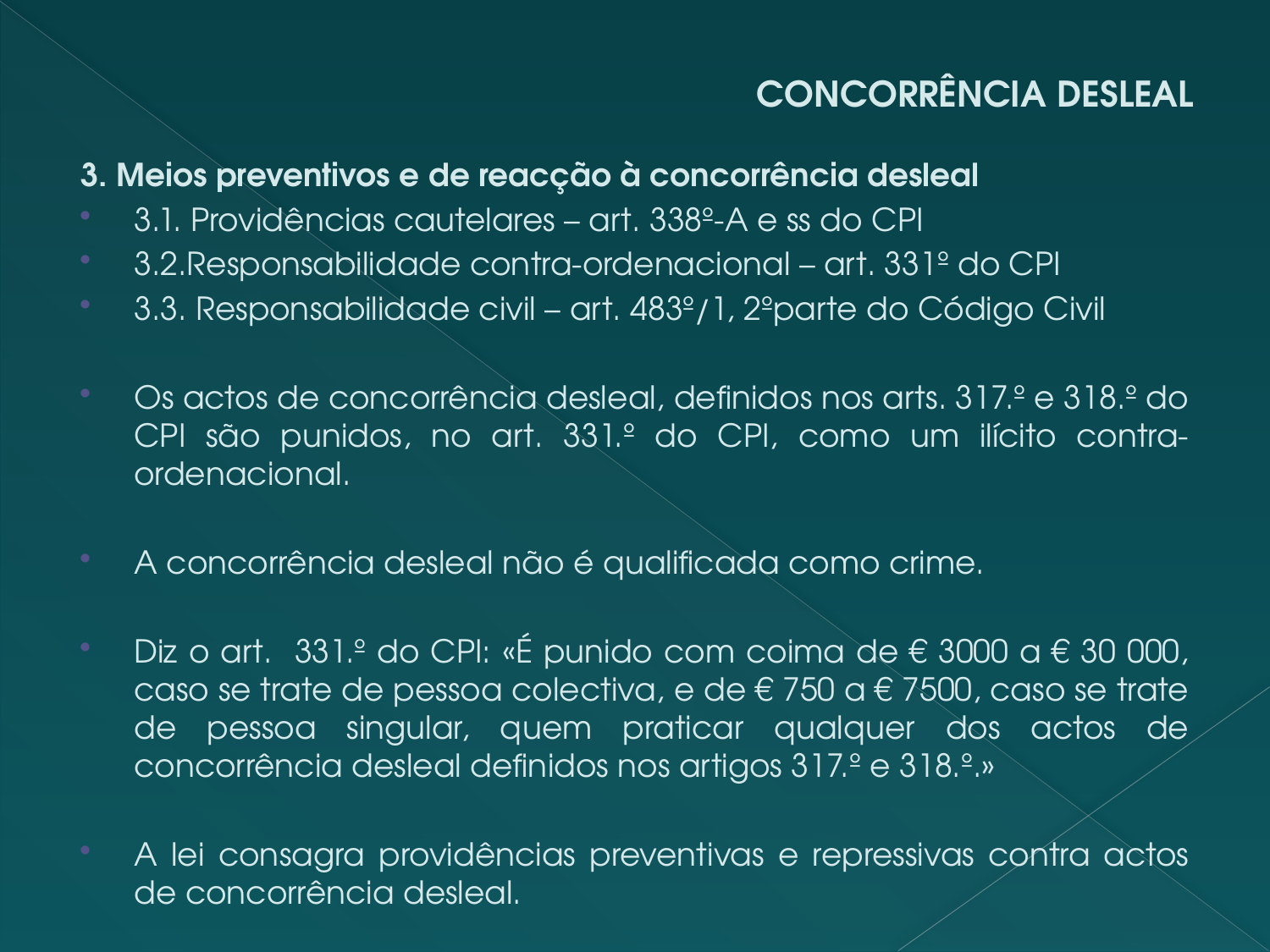

# CONCORRÊNCIA DESLEAL
3. Meios preventivos e de reacção à concorrência desleal
3.1. Providências cautelares – art. 338º-A e ss do CPI
3.2.Responsabilidade contra-ordenacional – art. 331º do CPI
3.3. Responsabilidade civil – art. 483º/1, 2ºparte do Código Civil

Os actos de concorrência desleal, definidos nos arts. 317.º e 318.º do CPI são punidos, no art. 331.º do CPI, como um ilícito contra-ordenacional.

A concorrência desleal não é qualificada como crime.

Diz o art.  331.º do CPI: «É punido com coima de € 3000 a € 30 000, caso se trate de pessoa colectiva, e de € 750 a € 7500, caso se trate de pessoa singular, quem praticar qualquer dos actos de concorrência desleal definidos nos artigos 317.º e 318.º.»

A lei consagra providências preventivas e repressivas contra actos de concorrência desleal.